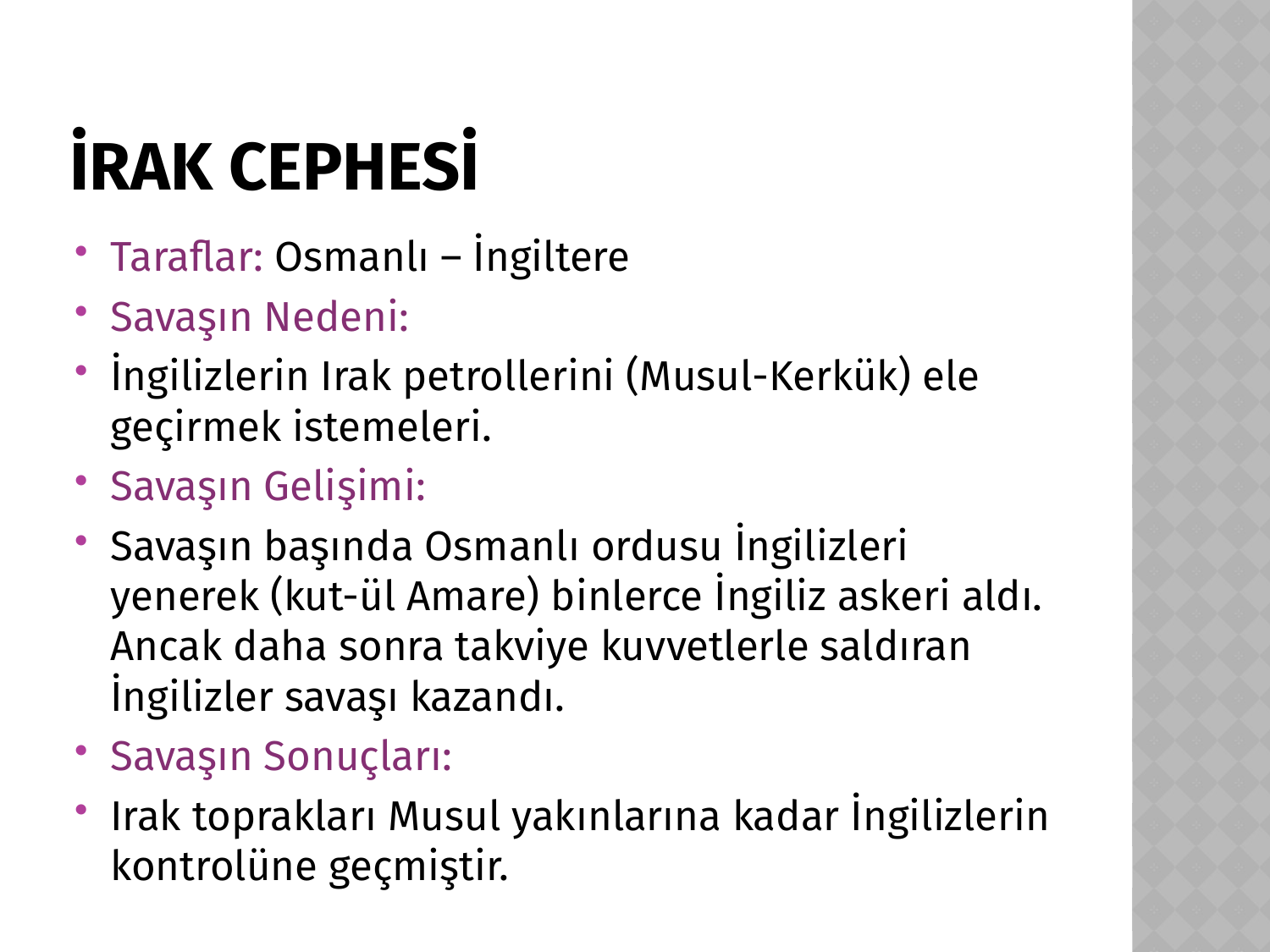

# irak cephesi
Taraflar: Osmanlı – İngiltere
Savaşın Nedeni:
İngilizlerin Irak petrollerini (Musul-Kerkük) ele geçirmek istemeleri.
Savaşın Gelişimi:
Savaşın başında Osmanlı ordusu İngilizleri yenerek (kut-ül Amare) binlerce İngiliz askeri aldı. Ancak daha sonra takviye kuvvetlerle saldıran İngilizler savaşı kazandı.
Savaşın Sonuçları:
Irak toprakları Musul yakınlarına kadar İngilizlerin kontrolüne geçmiştir.